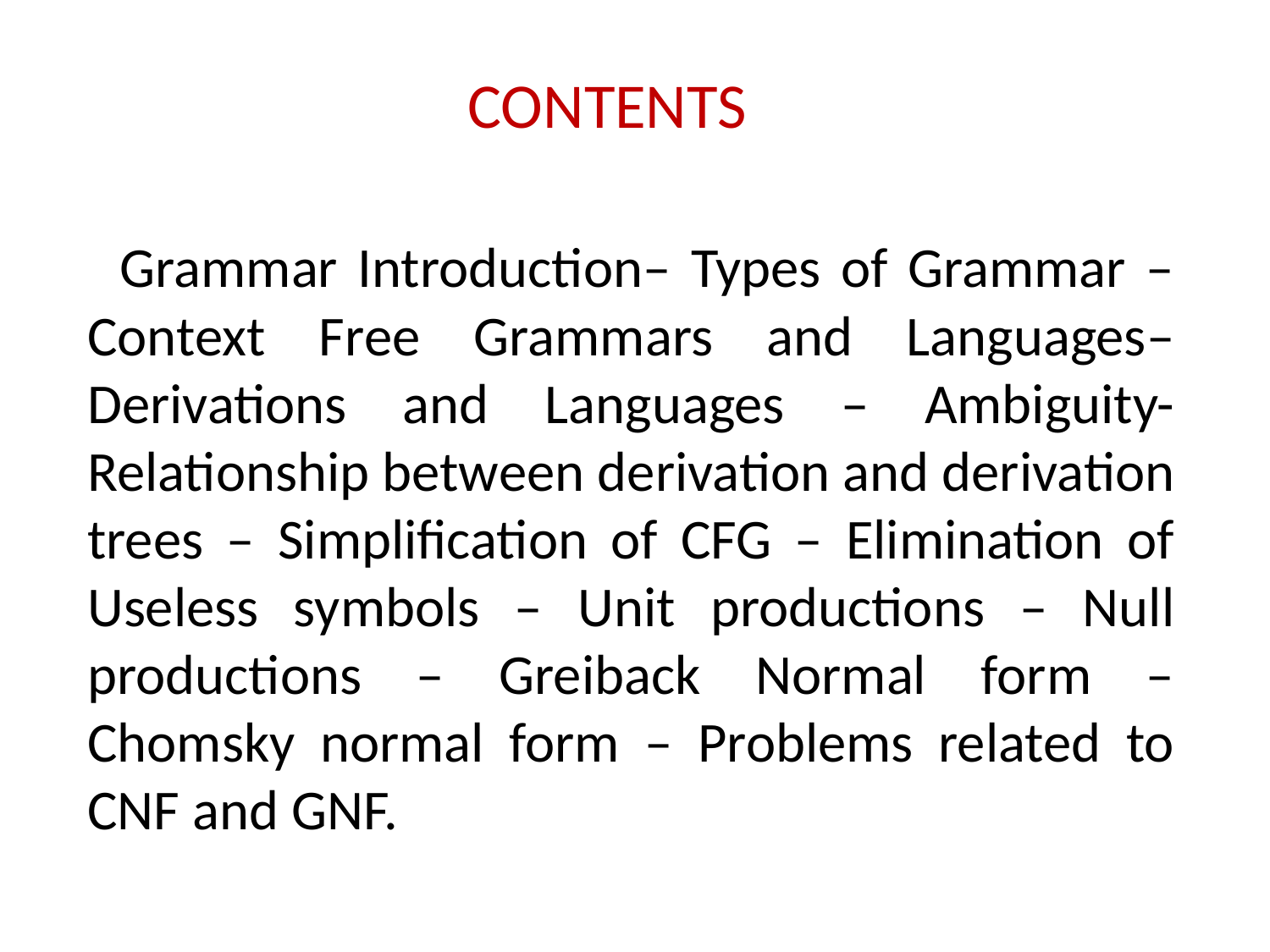

CONTENTS

    Grammar Introduction– Types of Grammar – Context Free Grammars and Languages– Derivations and Languages – Ambiguity- Relationship between derivation and derivation trees – Simplification of CFG – Elimination of Useless symbols – Unit productions – Null productions – Greiback Normal form – Chomsky normal form – Problems related to CNF and GNF.